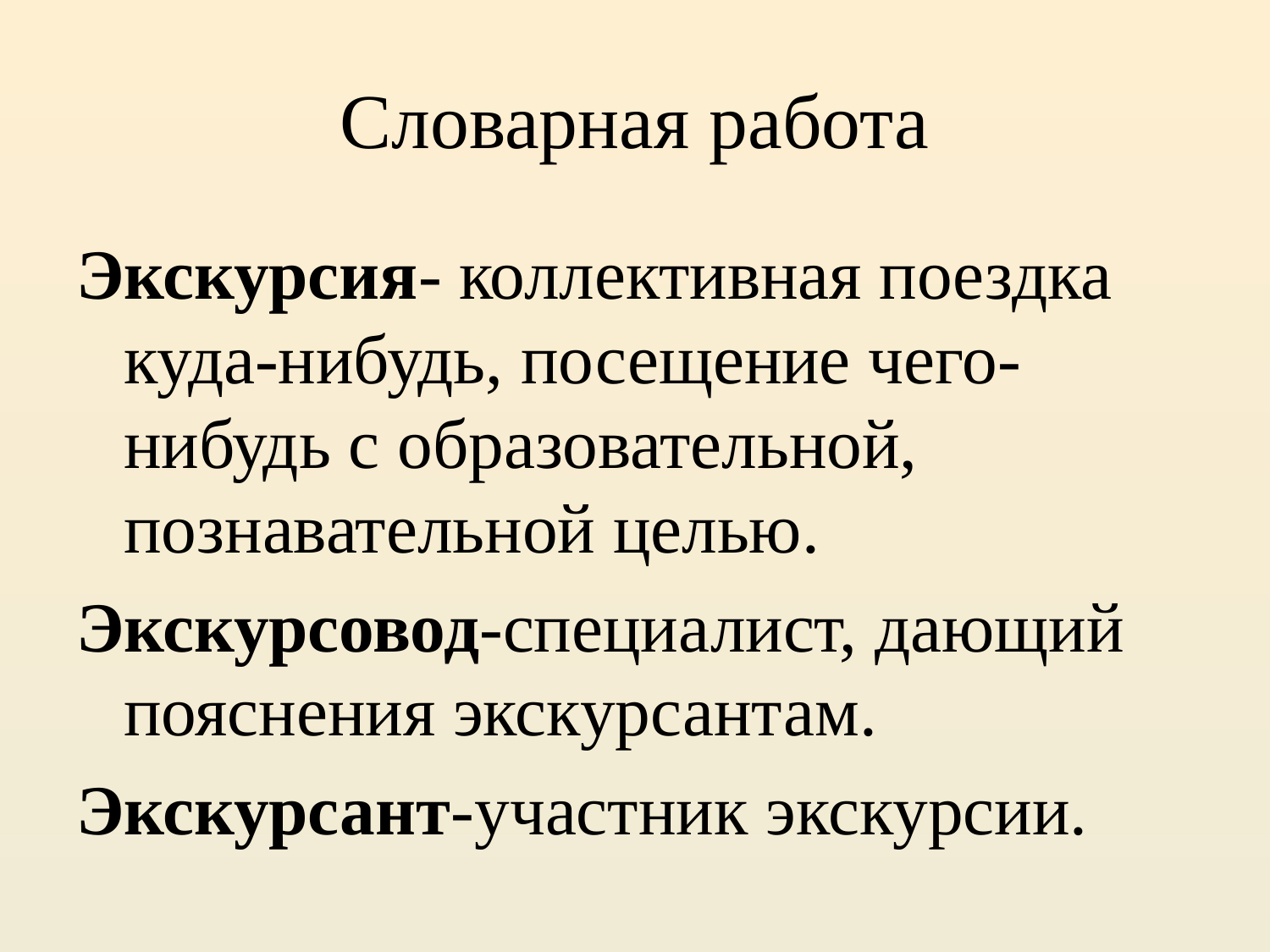

# Словарная работа
Экскурсия- коллективная поездка куда-нибудь, посещение чего-нибудь с образовательной, познавательной целью.
Экскурсовод-специалист, дающий пояснения экскурсантам.
Экскурсант-участник экскурсии.